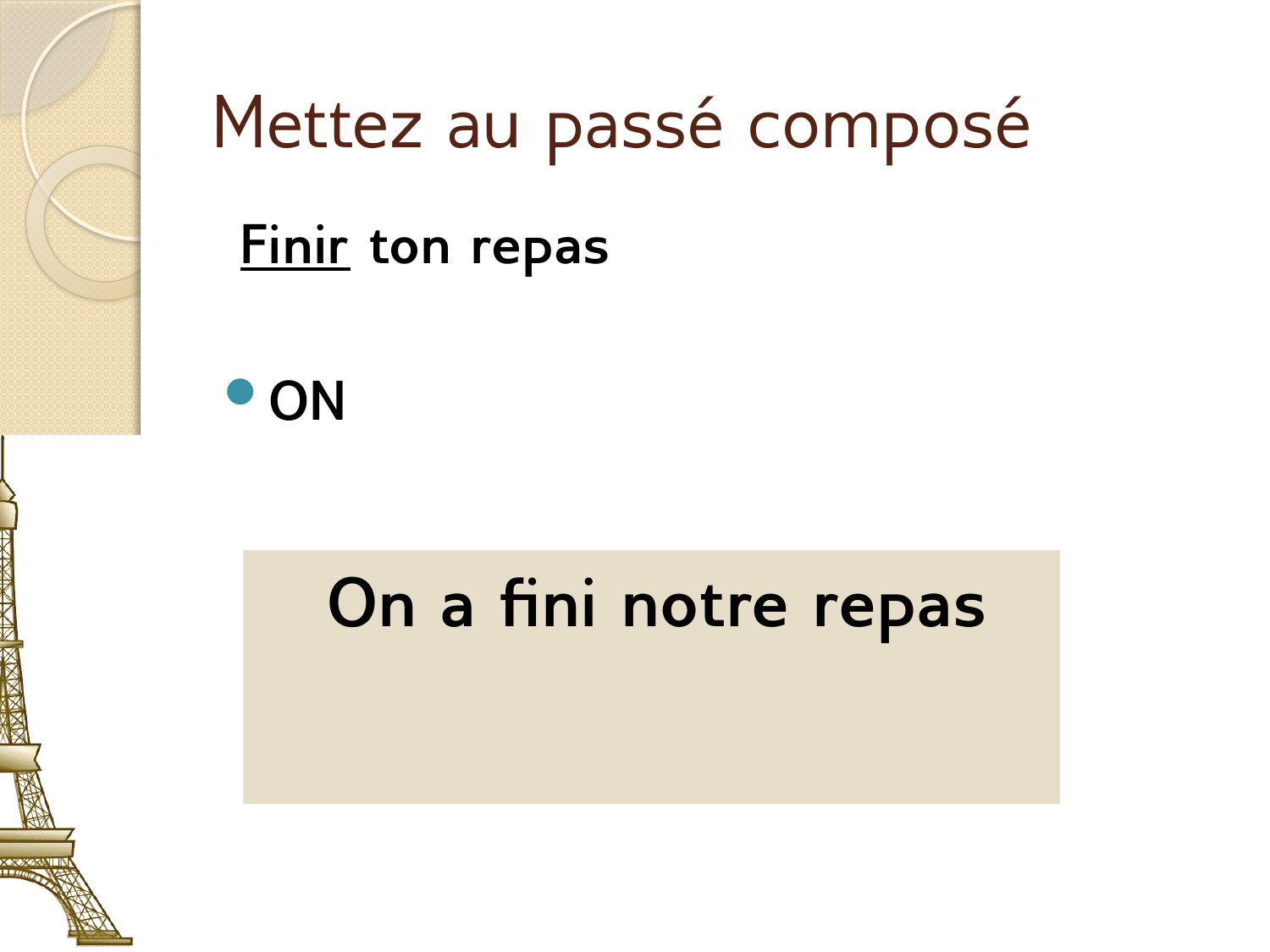

# Mettez au passé composé
 Finir ton repas

ON
On a fini notre repas